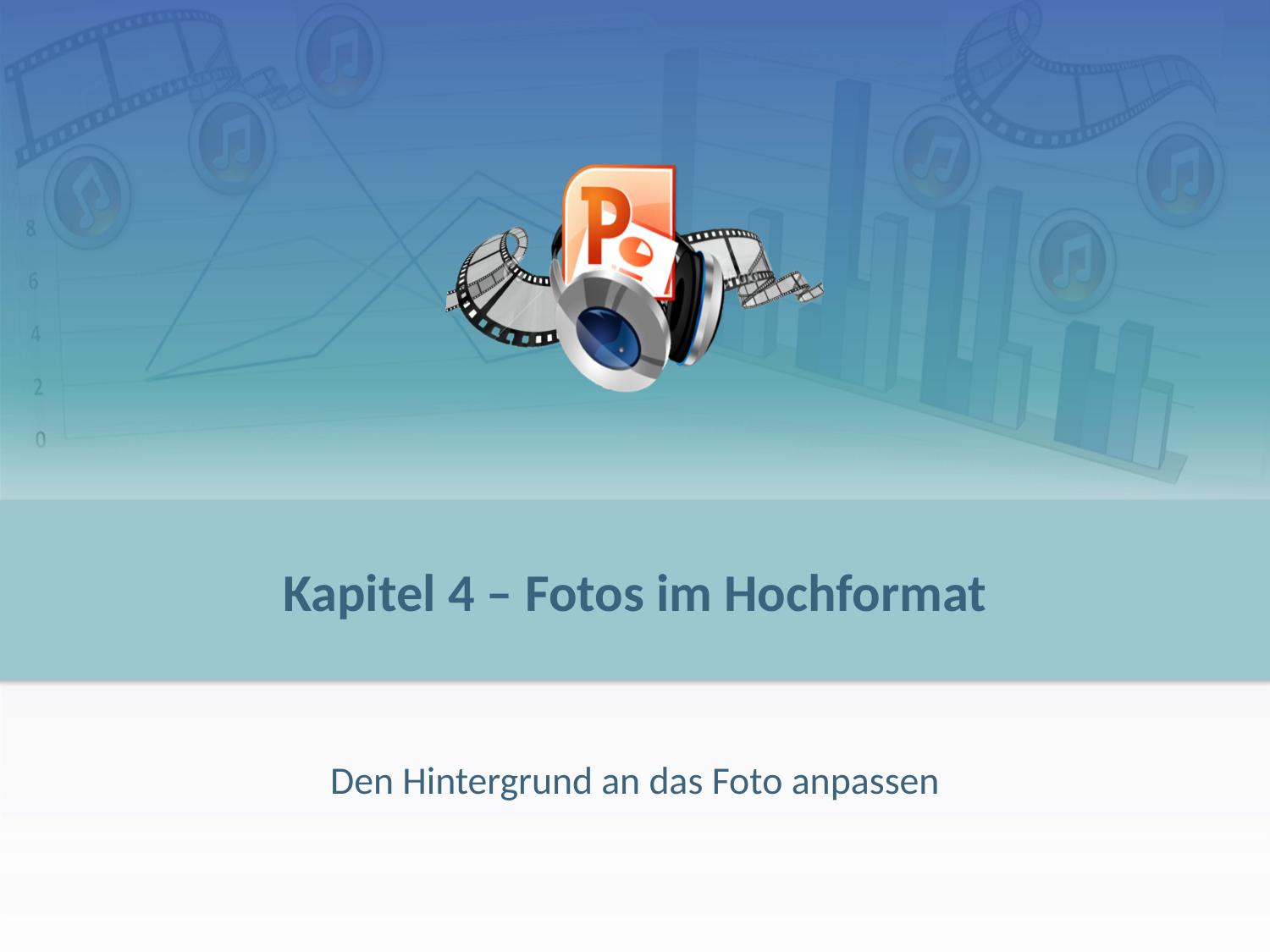

# Kapitel 4 – Fotos im Hochformat
Den Hintergrund an das Foto anpassen